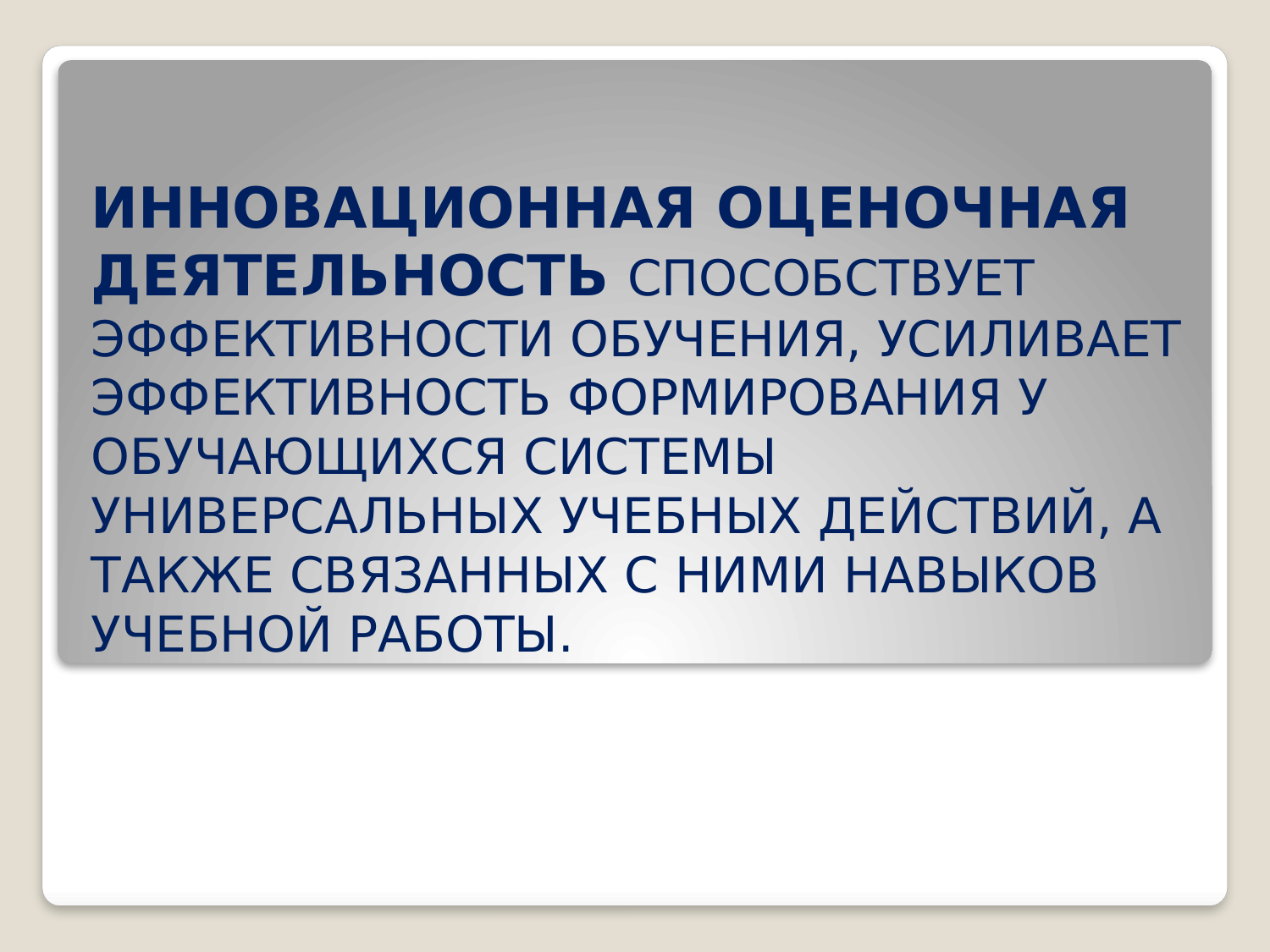

ИННОВАЦИОННАЯ ОЦЕНОЧНАЯ ДЕЯТЕЛЬНОСТЬ СПОСОБСТВУЕТ ЭФФЕКТИВНОСТИ ОБУЧЕНИЯ, УСИЛИВАЕТ ЭФФЕКТИВНОСТЬ ФОРМИРОВАНИЯ У ОБУЧАЮЩИХСЯ СИСТЕМЫ УНИВЕРСАЛЬНЫХ УЧЕБНЫХ ДЕЙСТВИЙ, А ТАКЖЕ СВЯЗАННЫХ С НИМИ НАВЫКОВ УЧЕБНОЙ РАБОТЫ.